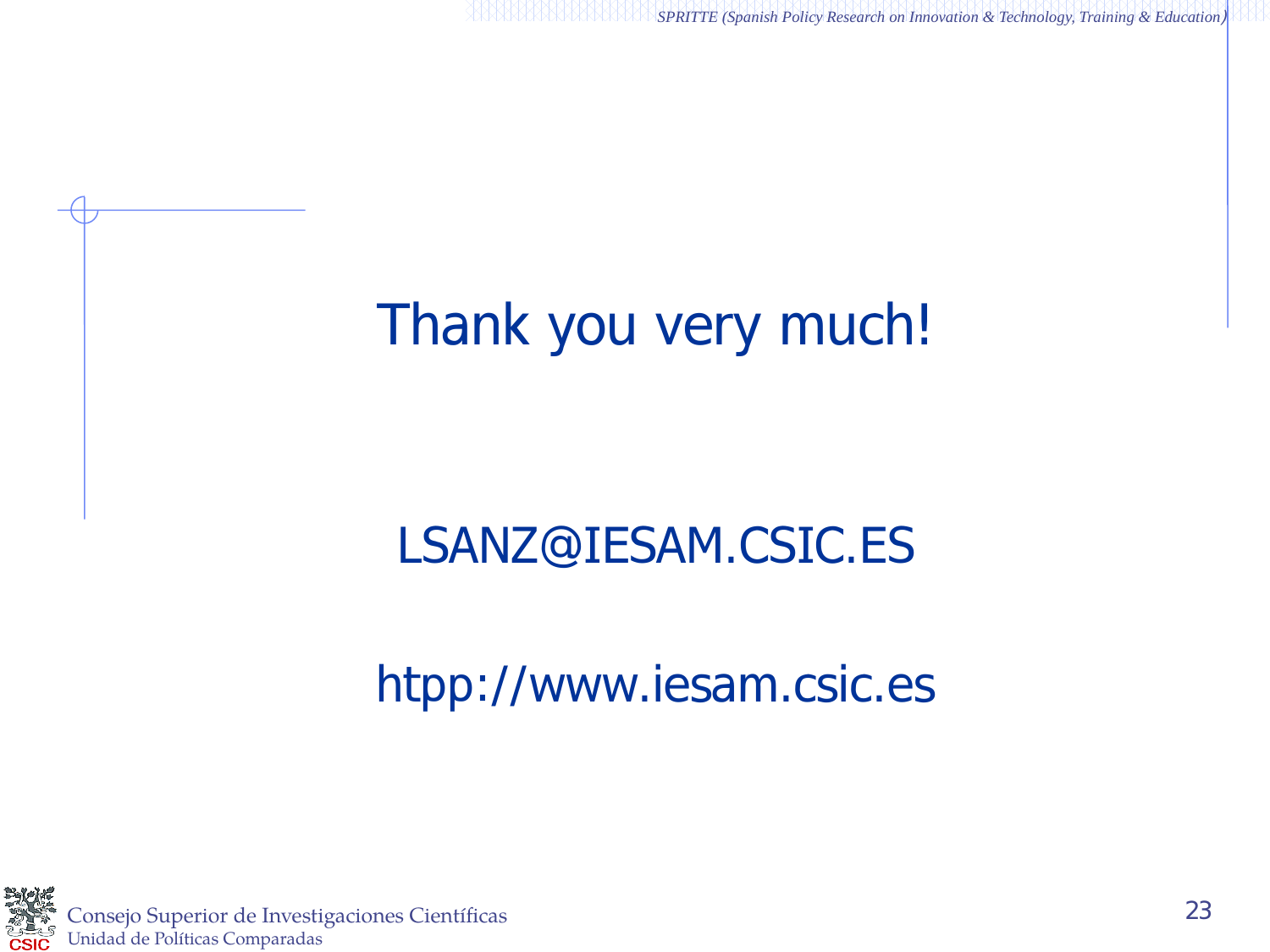

#

Thank you very much!

LSANZ@IESAM.CSIC.ES

htpp://www.iesam.csic.es
23